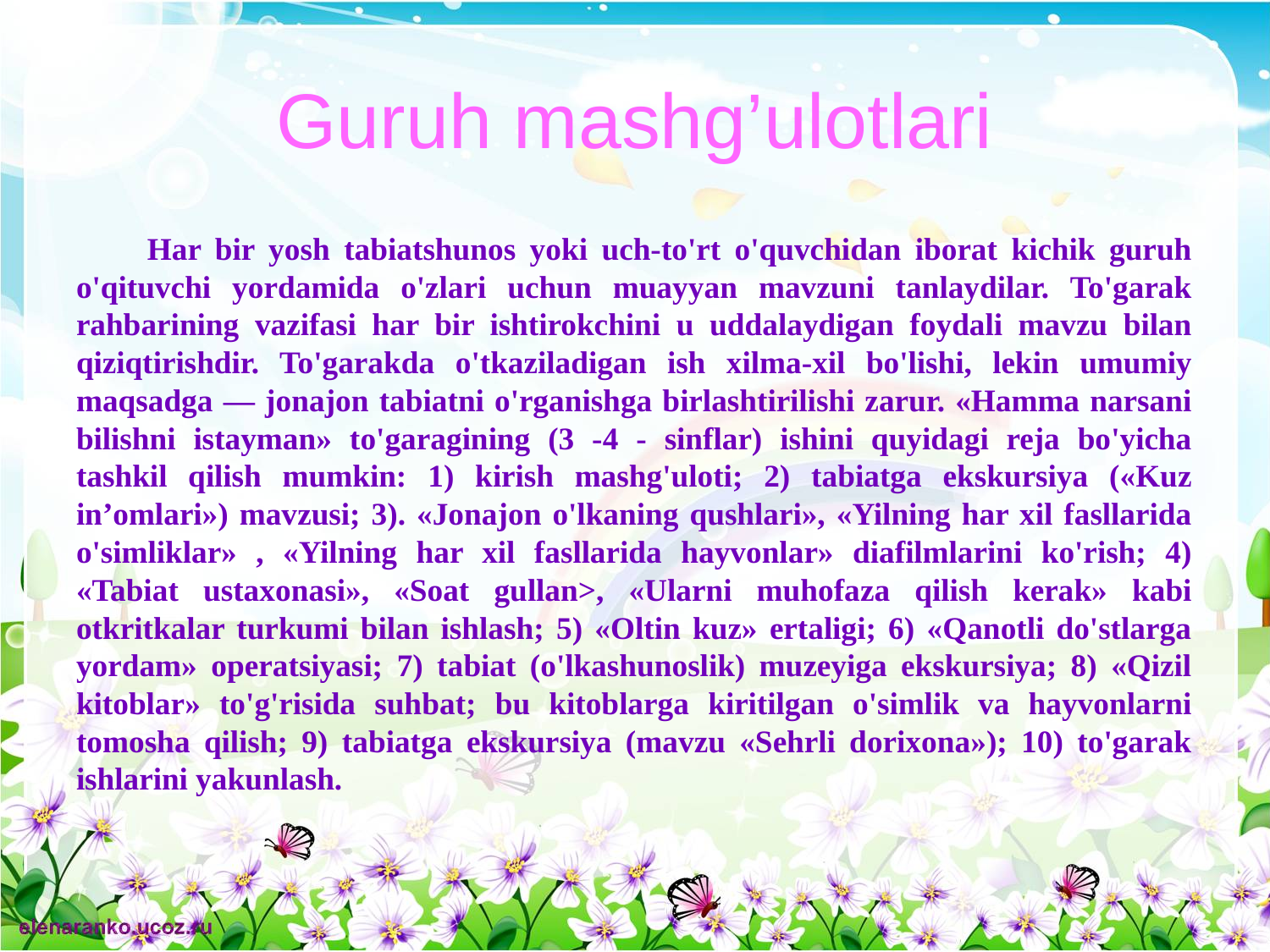

# Guruh mashg’ulotlari
	Har bir yosh tabiatshunos yoki uch-to'rt o'quvchidan iborat kichik guruh o'qituvchi yordamida o'zlari uchun muayyan mavzuni tanlaydilar. To'garak rahbarining vazifasi har bir ishtirokchini u uddalaydigan foydali mavzu bilan qiziqtirishdir. To'garakda o'tkaziladigan ish xilma-xil bo'lishi, lekin umumiy maqsadga — jonajon tabiatni o'rganishga birlashtirilishi zarur. «Hamma narsani
bilishni istayman» to'garagining (3 -4 - sinflar) ishini quyidagi reja bo'yicha tashkil qilish mumkin: 1) kirish mashg'uloti; 2) tabiatga ekskursiya («Kuz in’omlari») mavzusi; 3). «Jonajon o'lkaning qushlari», «Yilning har xil fasllarida o'simliklar» , «Yilning har xil fasllarida hayvonlar» diafilmlarini ko'rish; 4) «Tabiat ustaxonasi», «Soat gullan>, «Ularni muhofaza qilish kerak» kabi otkritkalar turkumi bilan ishlash; 5) «Oltin kuz» ertaligi; 6) «Qanotli do'stlarga yordam» operatsiyasi; 7) tabiat (o'lkashunoslik) muzeyiga ekskursiya; 8) «Qizil kitoblar» to'g'risida suhbat; bu kitoblarga kiritilgan o'simlik va hayvonlarni tomosha qilish; 9) tabiatga ekskursiya (mavzu «Sehrli dorixona»); 10) to'garak ishlarini yakunlash.